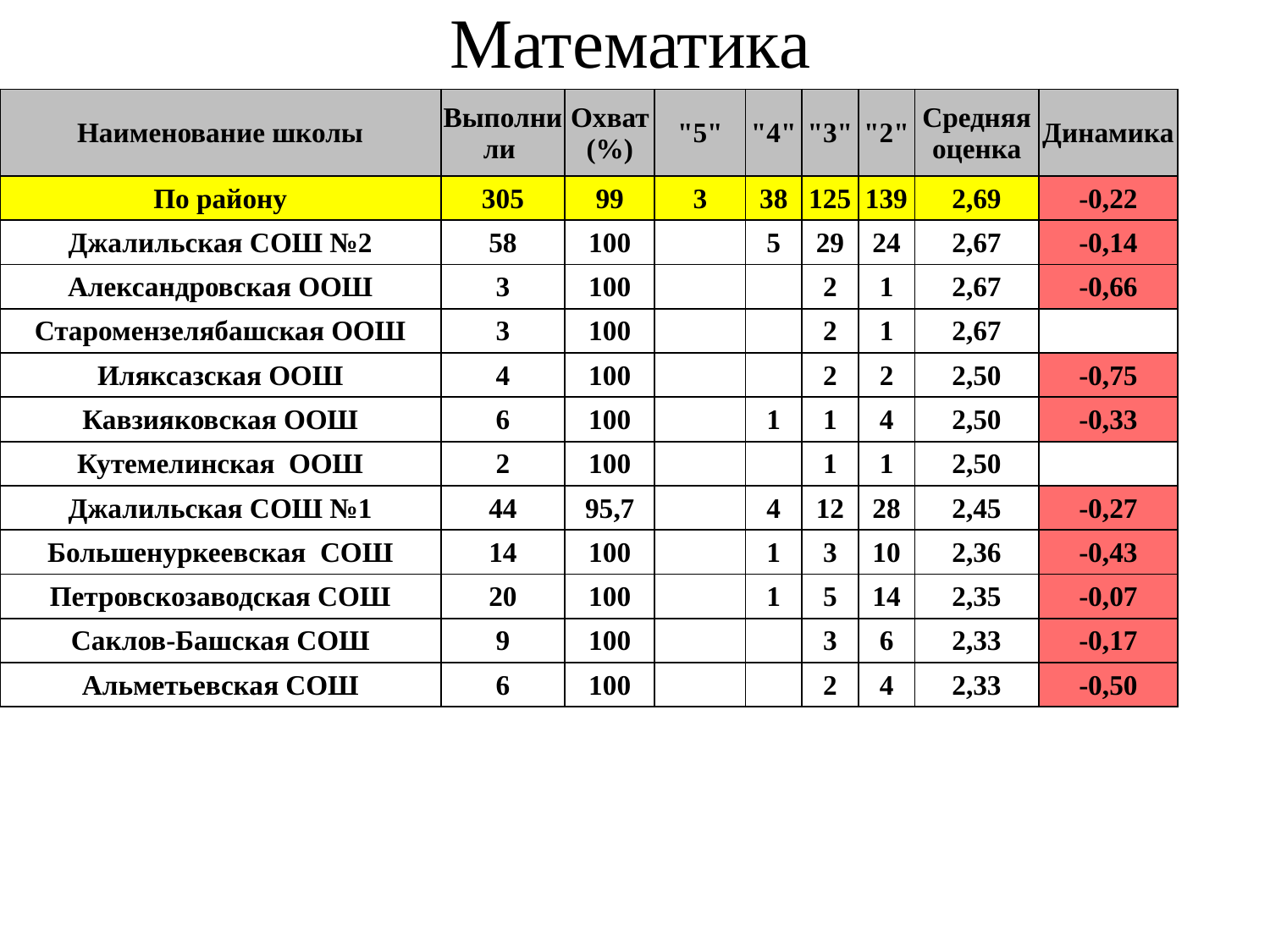

# Математика
| Наименование школы | Выполнили | Охват (%) | "5" | "4" | "3" | "2" | Средняя оценка | Динамика |
| --- | --- | --- | --- | --- | --- | --- | --- | --- |
| По району | 305 | 99 | 3 | 38 | 125 | 139 | 2,69 | -0,22 |
| Джалильская СОШ №2 | 58 | 100 |  | 5 | 29 | 24 | 2,67 | -0,14 |
| Александровская ООШ | 3 | 100 |  |  | 2 | 1 | 2,67 | -0,66 |
| Старомензелябашская ООШ | 3 | 100 |  |  | 2 | 1 | 2,67 |  |
| Иляксазская ООШ | 4 | 100 |  |  | 2 | 2 | 2,50 | -0,75 |
| Кавзияковская ООШ | 6 | 100 |  | 1 | 1 | 4 | 2,50 | -0,33 |
| Кутемелинская ООШ | 2 | 100 |  |  | 1 | 1 | 2,50 |  |
| Джалильская СОШ №1 | 44 | 95,7 |  | 4 | 12 | 28 | 2,45 | -0,27 |
| Большенуркеевская СОШ | 14 | 100 |  | 1 | 3 | 10 | 2,36 | -0,43 |
| Петровскозаводская СОШ | 20 | 100 |  | 1 | 5 | 14 | 2,35 | -0,07 |
| Саклов-Башская СОШ | 9 | 100 |  |  | 3 | 6 | 2,33 | -0,17 |
| Альметьевская СОШ | 6 | 100 |  |  | 2 | 4 | 2,33 | -0,50 |